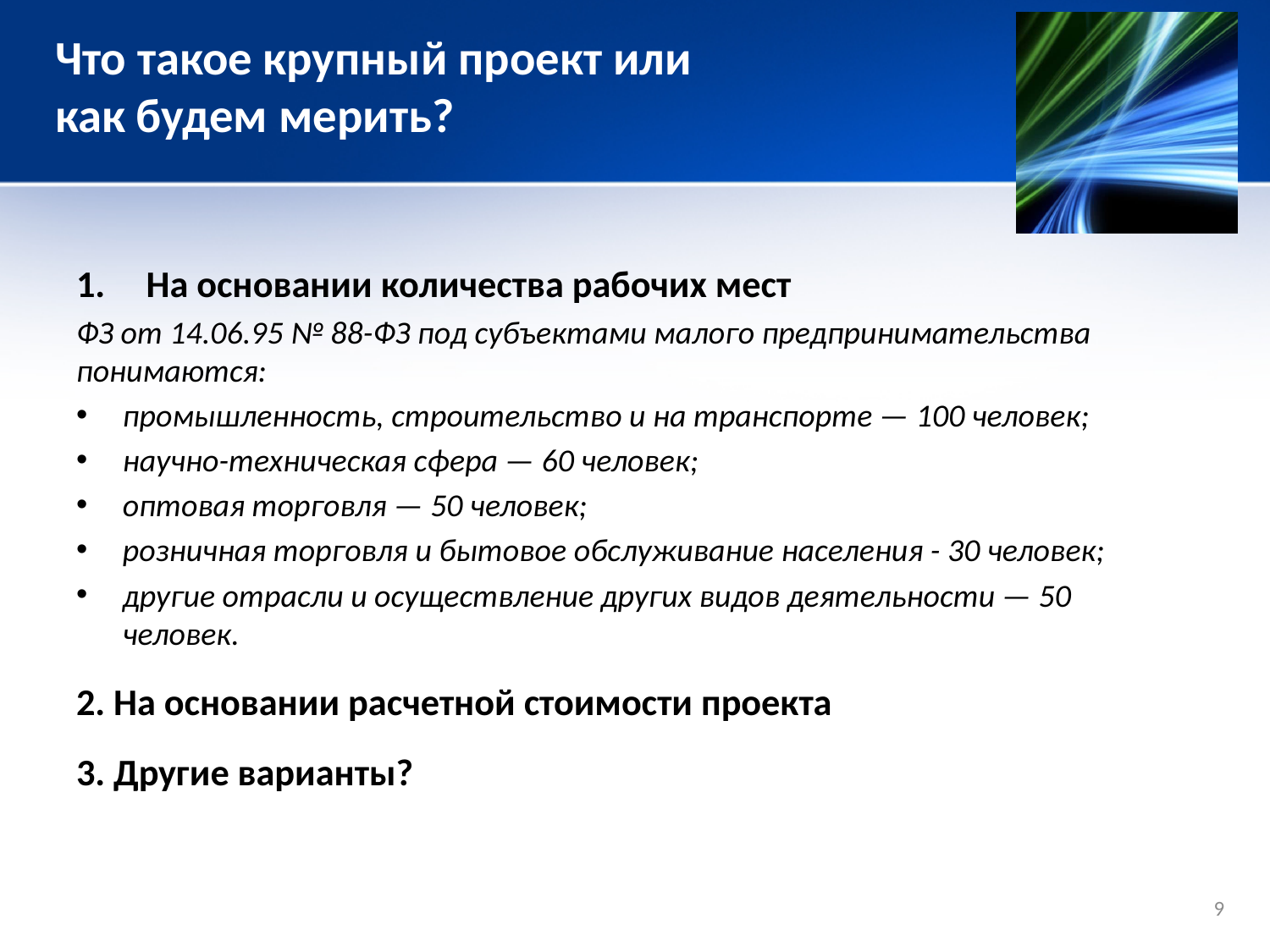

Что такое крупный проект или
как будем мерить?
На основании количества рабочих мест
ФЗ от 14.06.95 № 88-ФЗ под субъектами малого предпринимательства понимаются:
промышленность, строительство и на транспорте — 100 человек;
научно-техническая сфера — 60 человек;
оптовая торговля — 50 человек;
розничная торговля и бытовое обслуживание населения - 30 человек;
другие отрасли и осуществление других видов деятельности — 50 человек.

2. На основании расчетной стоимости проекта

3. Другие варианты?

9